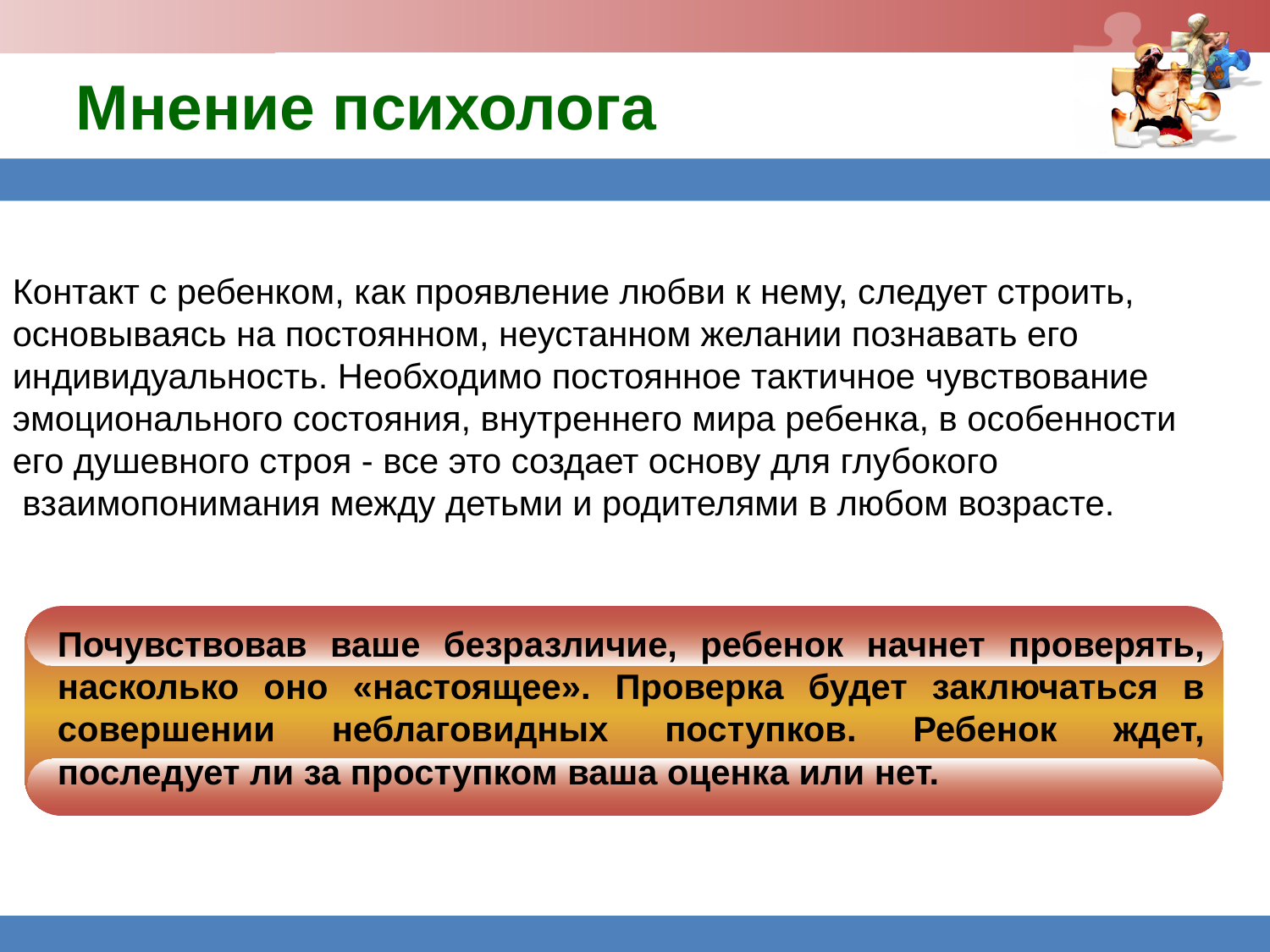

Мнение психолога
Контакт с ребенком, как проявление любви к нему, следует строить,
основываясь на постоянном, неустанном желании познавать его
индивидуальность. Необходимо постоянное тактичное чувствование
эмоционального состояния, внутреннего мира ребенка, в особенности
его душевного строя - все это создает основу для глубокого
 взаимопонимания между детьми и родителями в любом возрасте.

Почувствовав ваше безразличие, ребенок начнет проверять, насколько оно «настоящее». Проверка будет заключаться в совершении неблаговидных поступков. Ребенок ждет, последует ли за проступком ваша оценка или нет.